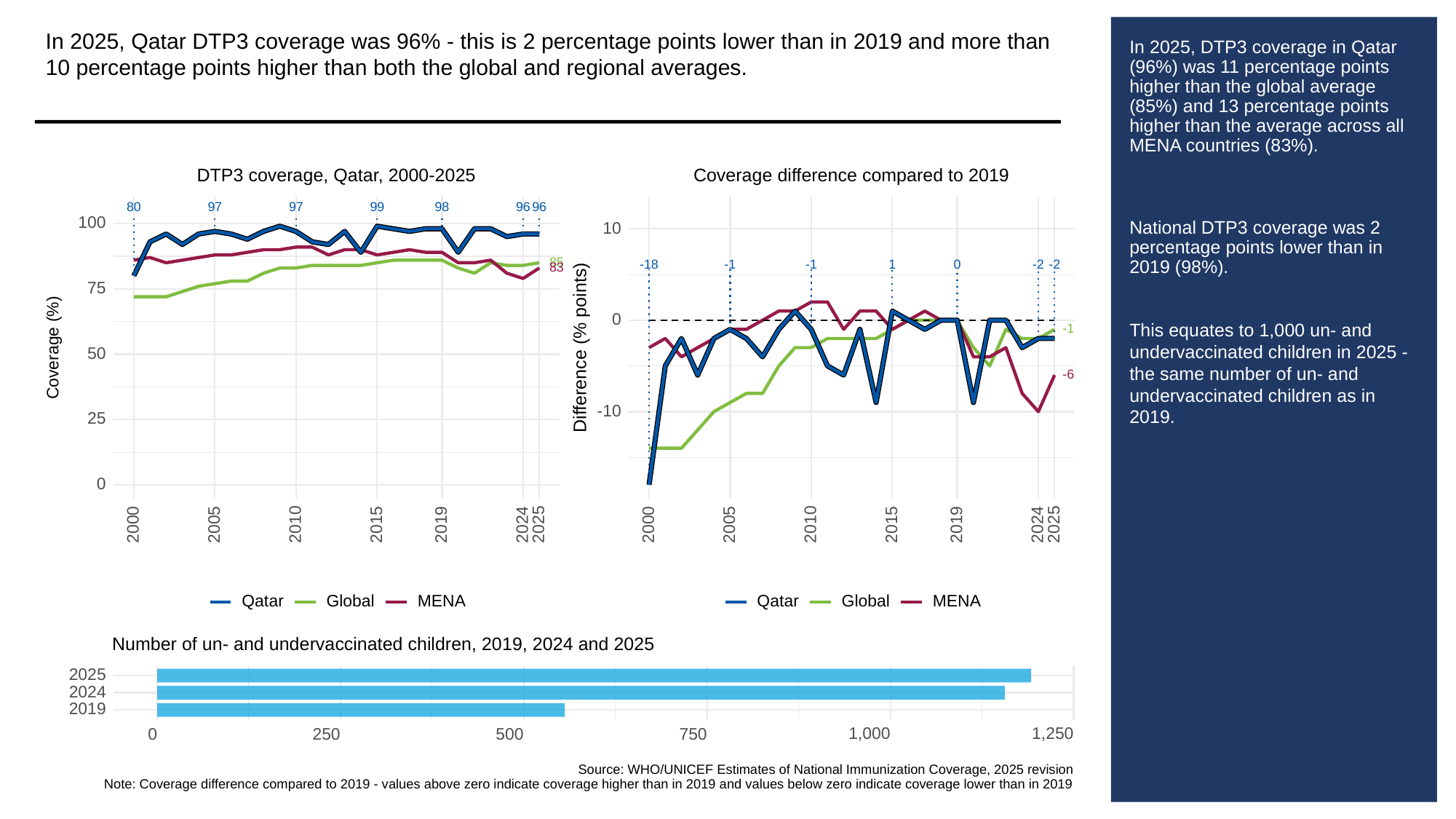

In 2025, Qatar DTP3 coverage was 96% - this is 2 percentage points lower than in 2019 and more than 10 percentage points higher than both the global and regional averages.
# In 2025, DTP3 coverage in Qatar (96%) was 11 percentage points higher than the global average (85%) and 13 percentage points higher than the average across all MENA countries (83%).

National DTP3 coverage was 2 percentage points lower than in 2019 (98%).

This equates to 1,000 un- and undervaccinated children in 2025 - the same number of un- and undervaccinated children as in 2019.

DTP3 coverage, Qatar, 2000-2025
Coverage difference compared to 2019

80
97
97
99
98
96
96
100

10

85

-18
0
-1
-1
1
-2
-2
83

75

0

-1
Difference (% points)
Coverage (%)
50

-6

-10

25

0

2000
2005
2010
2015
2019
2024
2025
2000
2005
2010
2015
2019
2024
2025
Qatar
Qatar
Global
Global
MENA
MENA

Number of un- and undervaccinated children, 2019, 2024 and 2025

2025

2024

2019

1,000
1,250
0
250
500
750
Source: WHO/UNICEF Estimates of National Immunization Coverage, 2025 revision
Note: Coverage difference compared to 2019 - values above zero indicate coverage higher than in 2019 and values below zero indicate coverage lower than in 2019